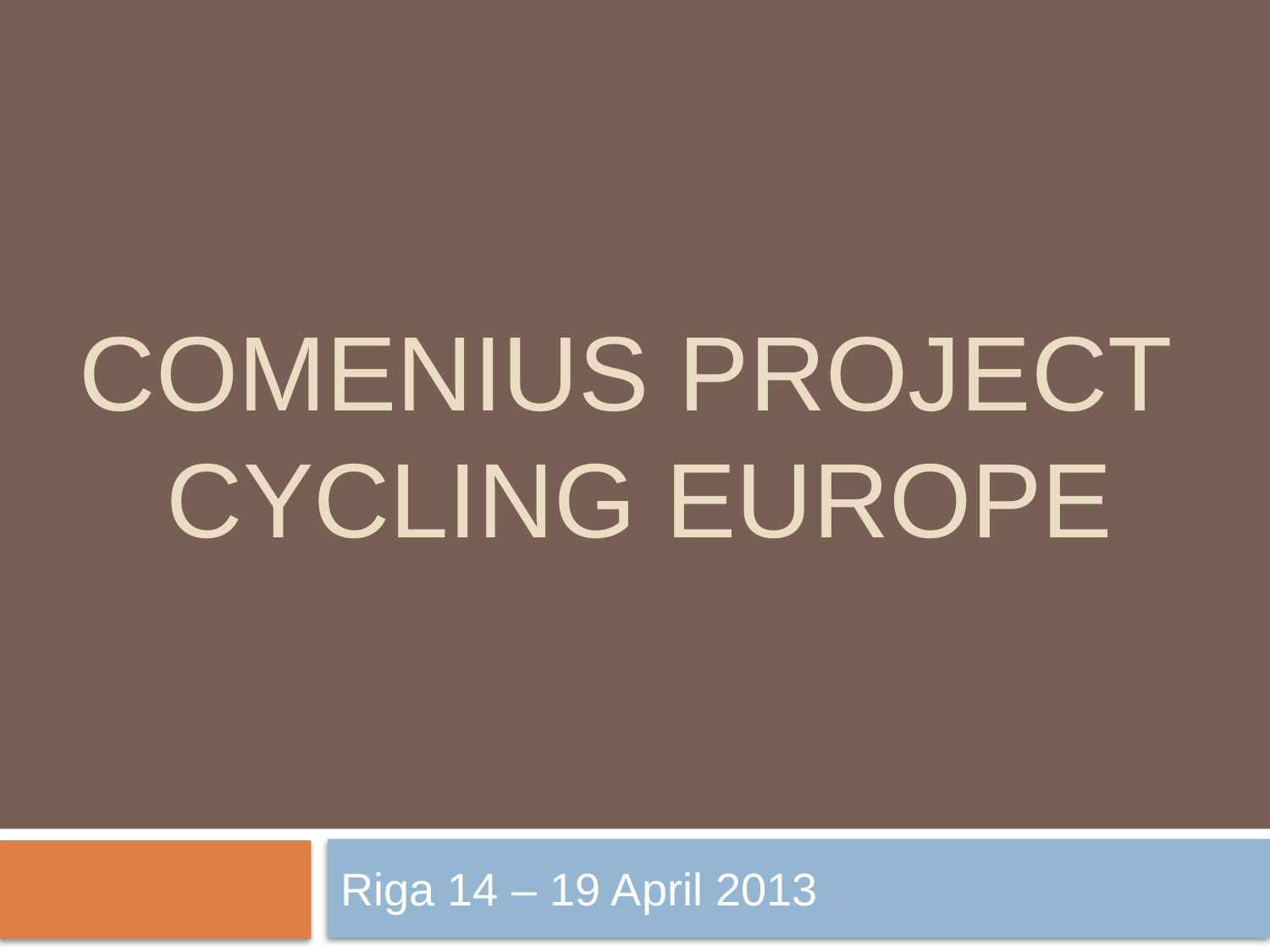

# Comenius Project Cycling Europe
Riga 14 – 19 April 2013